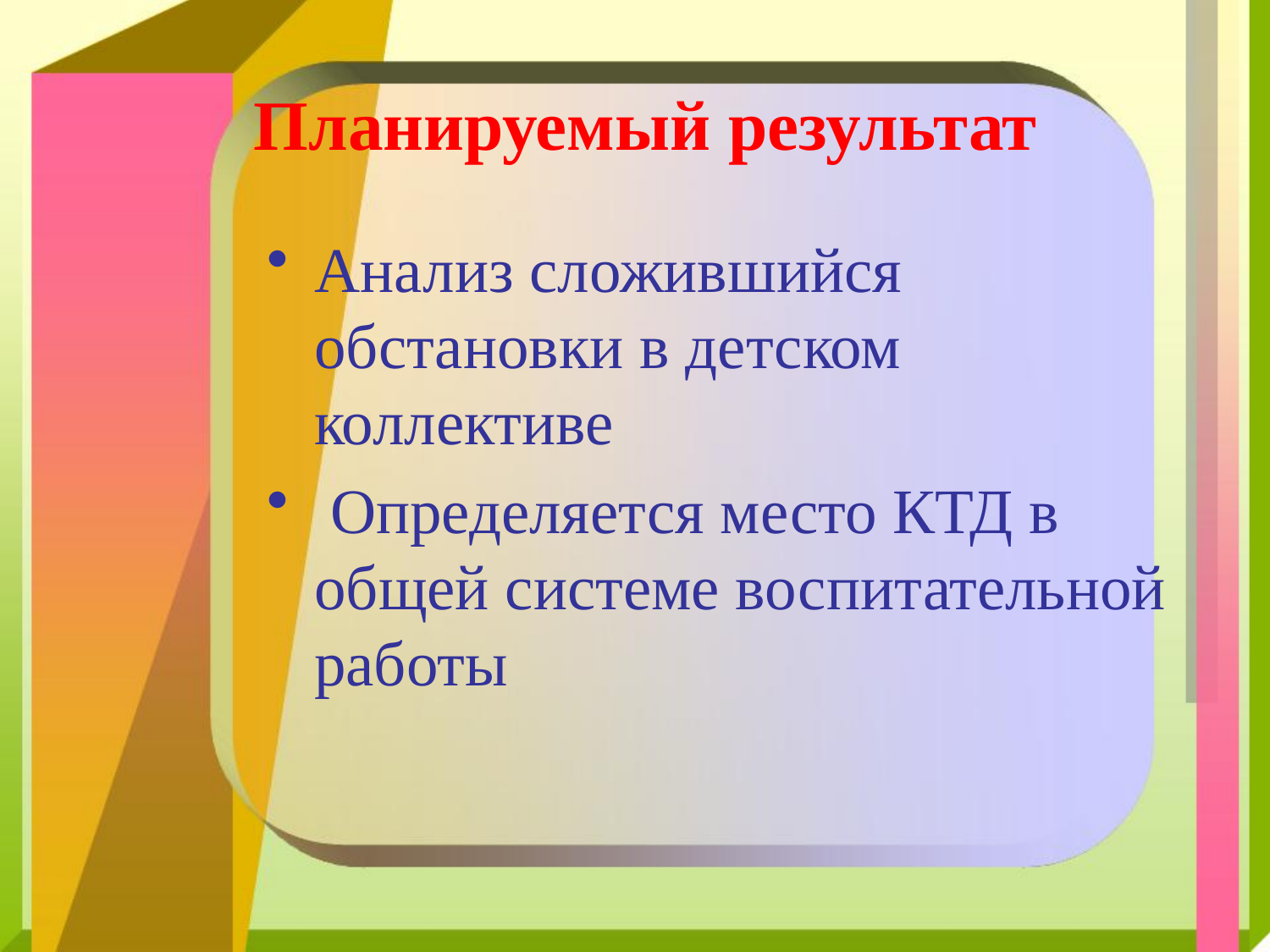

# Планируемый результат
Анализ сложившийся обстановки в детском коллективе
 Определяется место КТД в общей системе воспитательной работы